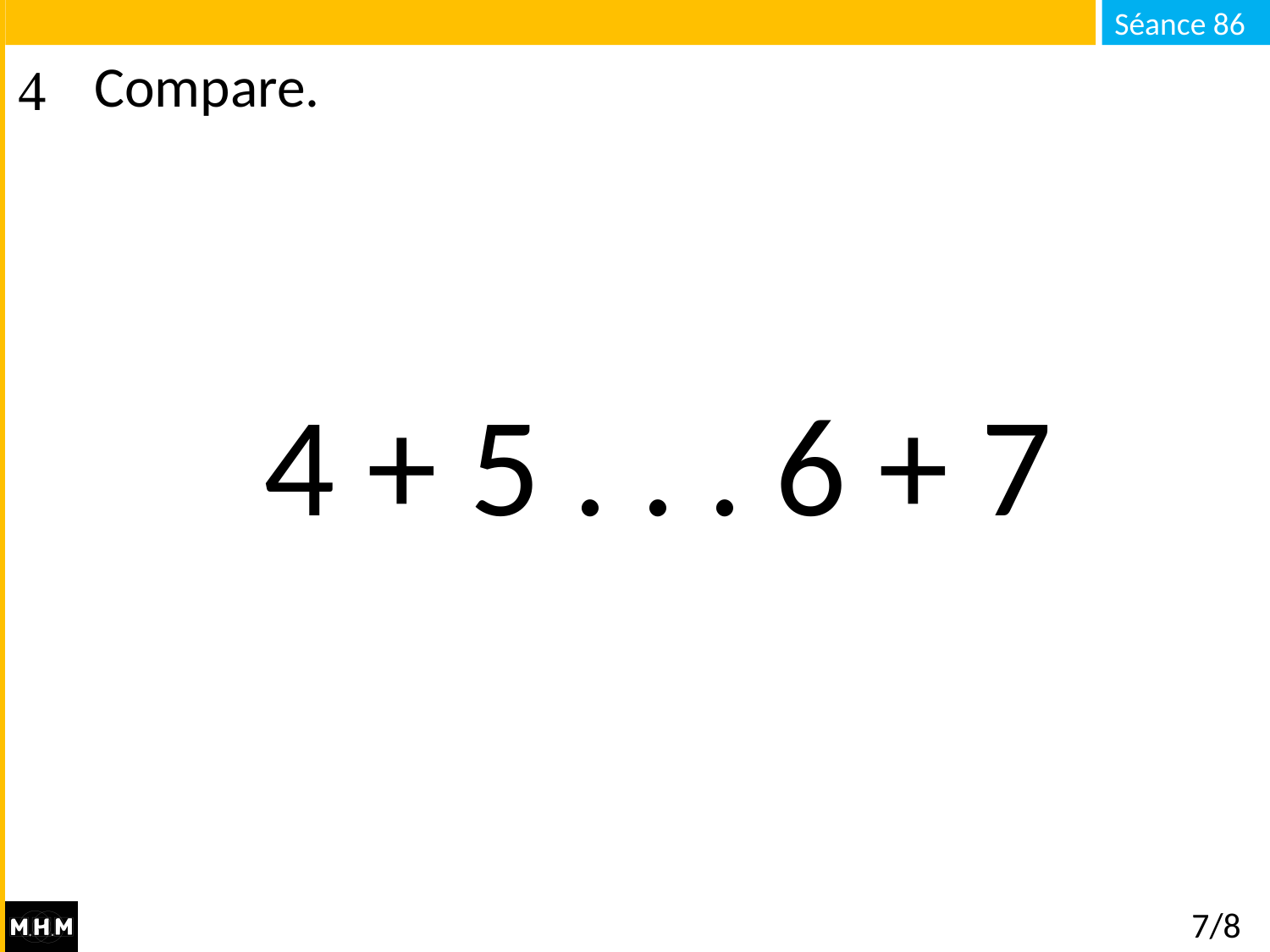

# Compare.
4 + 5 . . . 6 + 7
7/8